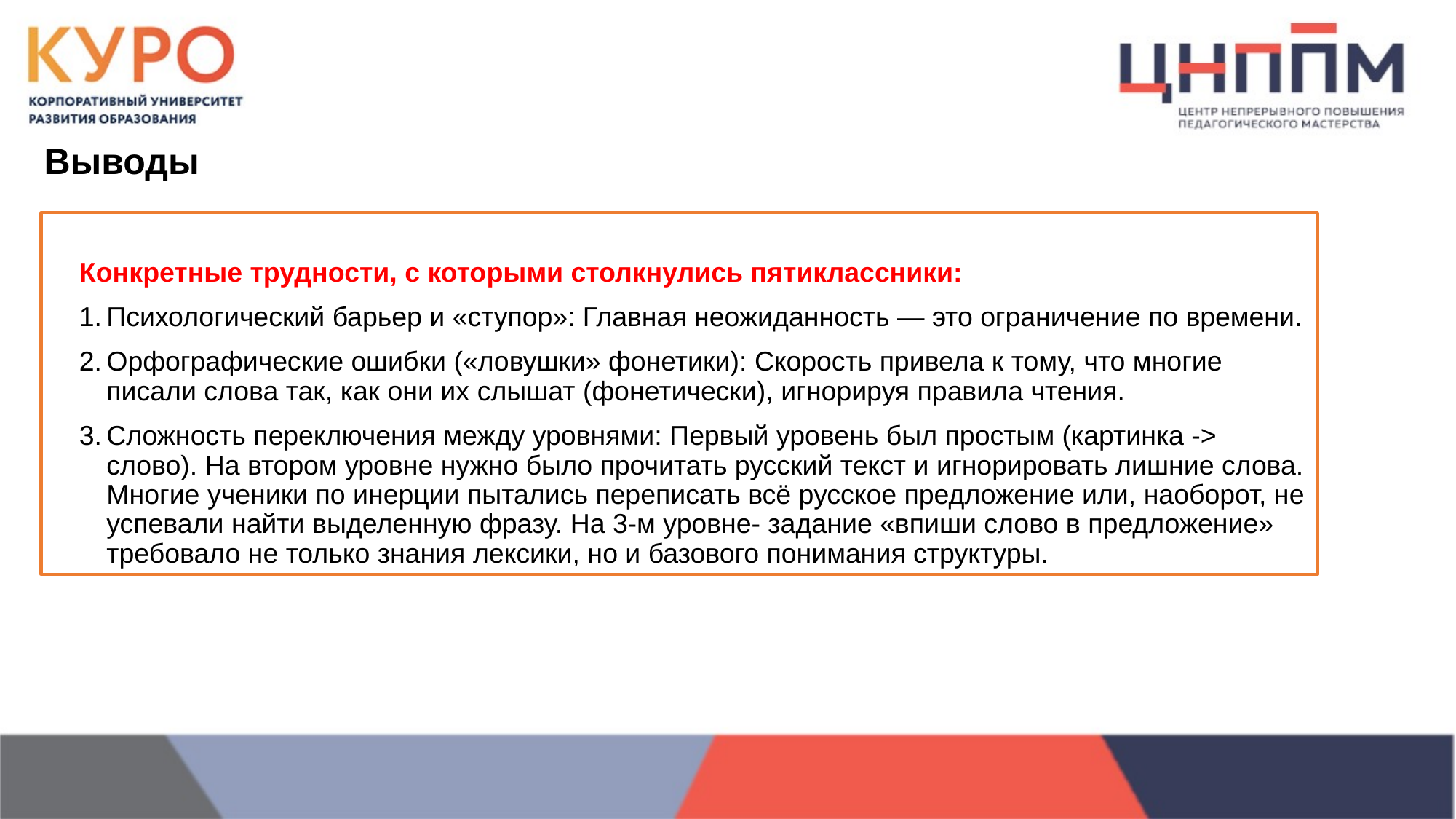

# Выводы
Конкретные трудности, с которыми столкнулись пятиклассники:
1.	Психологический барьер и «ступор»: Главная неожиданность — это ограничение по времени.
2.	Орфографические ошибки («ловушки» фонетики): Скорость привела к тому, что многие писали слова так, как они их слышат (фонетически), игнорируя правила чтения.
3.	Сложность переключения между уровнями: Первый уровень был простым (картинка -> слово). На втором уровне нужно было прочитать русский текст и игнорировать лишние слова. Многие ученики по инерции пытались переписать всё русское предложение или, наоборот, не успевали найти выделенную фразу. На 3-м уровне- задание «впиши слово в предложение» требовало не только знания лексики, но и базового понимания структуры.